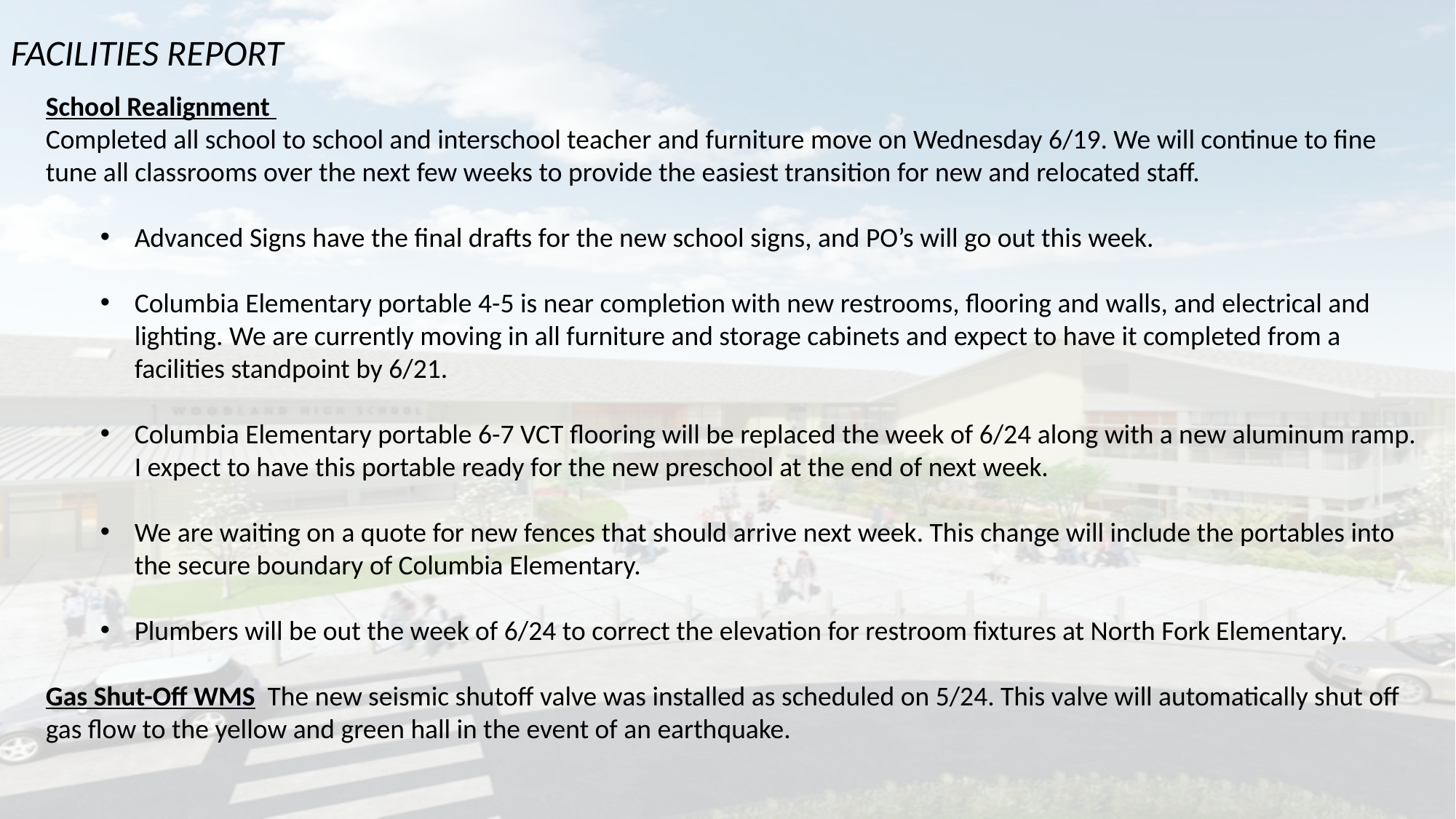

FACILITIES REPORT

School Realignment
Completed all school to school and interschool teacher and furniture move on Wednesday 6/19. We will continue to fine tune all classrooms over the next few weeks to provide the easiest transition for new and relocated staff.

Advanced Signs have the final drafts for the new school signs, and PO’s will go out this week.

Columbia Elementary portable 4-5 is near completion with new restrooms, flooring and walls, and electrical and lighting. We are currently moving in all furniture and storage cabinets and expect to have it completed from a facilities standpoint by 6/21.

Columbia Elementary portable 6-7 VCT flooring will be replaced the week of 6/24 along with a new aluminum ramp. I expect to have this portable ready for the new preschool at the end of next week.

We are waiting on a quote for new fences that should arrive next week. This change will include the portables into the secure boundary of Columbia Elementary.

Plumbers will be out the week of 6/24 to correct the elevation for restroom fixtures at North Fork Elementary.

Gas Shut-Off WMS  The new seismic shutoff valve was installed as scheduled on 5/24. This valve will automatically shut off gas flow to the yellow and green hall in the event of an earthquake.